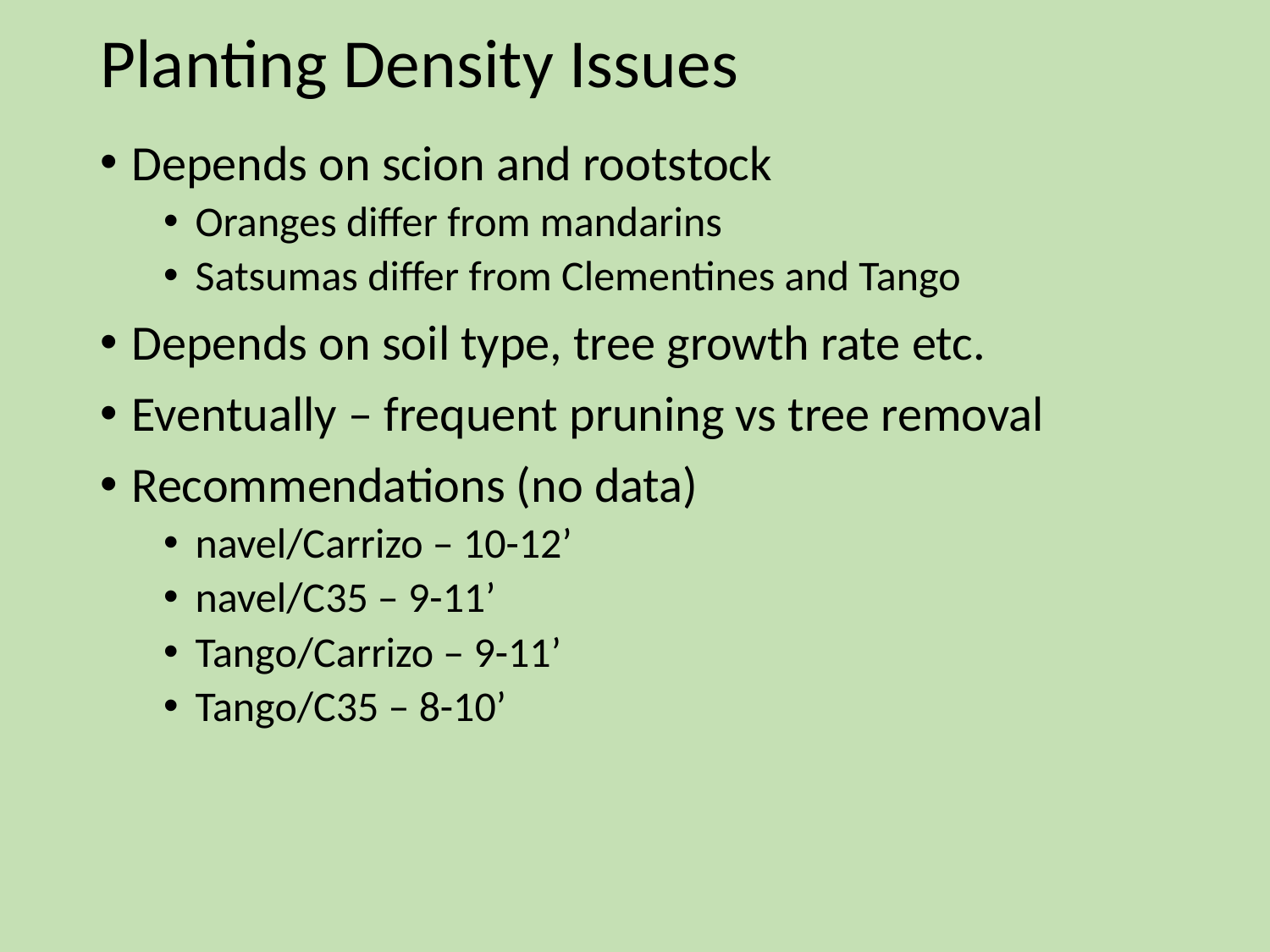

# Planting Density Issues
Depends on scion and rootstock
Oranges differ from mandarins
Satsumas differ from Clementines and Tango
Depends on soil type, tree growth rate etc.
Eventually – frequent pruning vs tree removal
Recommendations (no data)
navel/Carrizo – 10-12’
navel/C35 – 9-11’
Tango/Carrizo – 9-11’
Tango/C35 – 8-10’